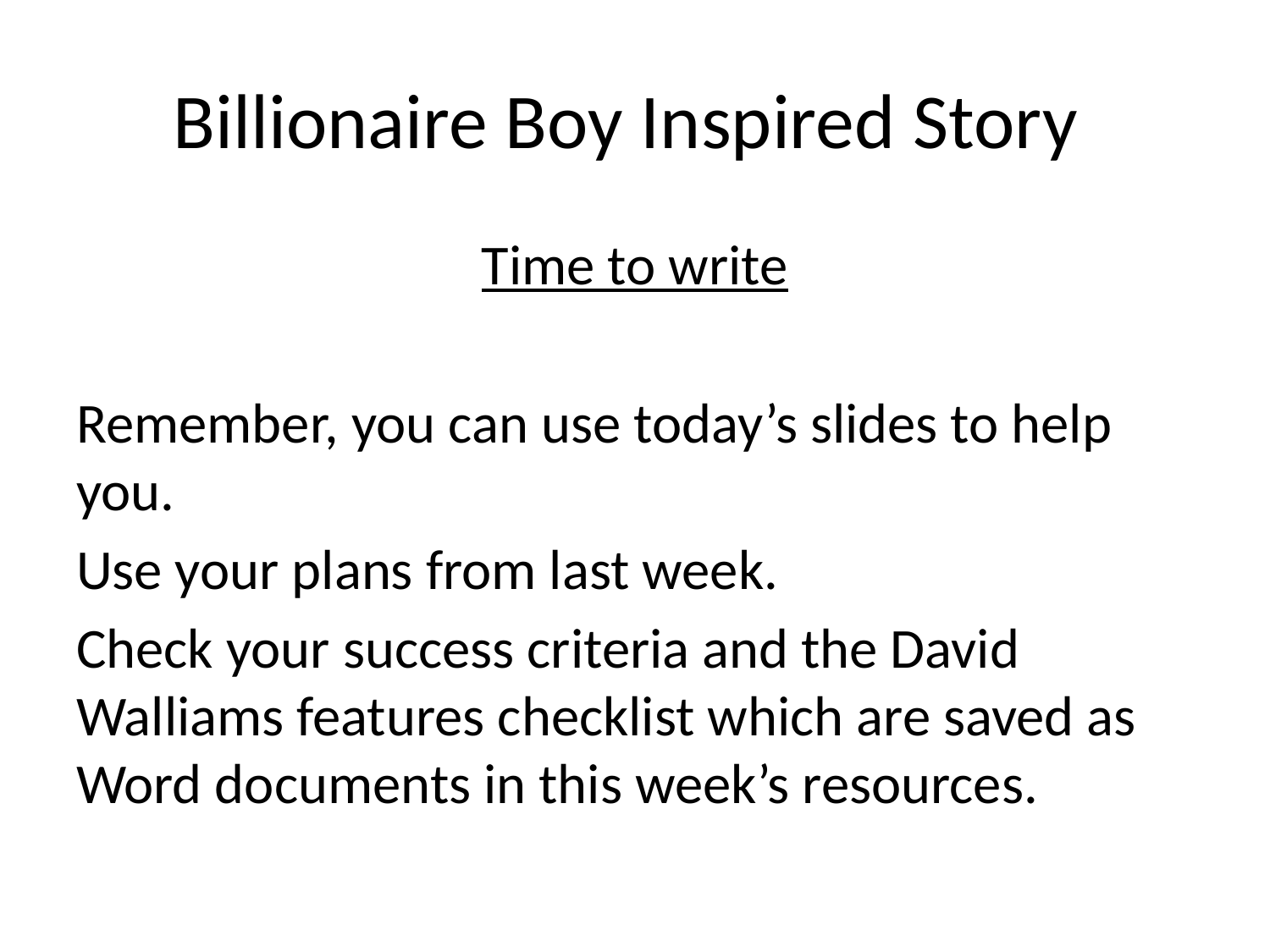

# Billionaire Boy Inspired Story
Time to write

Remember, you can use today’s slides to help you.
Use your plans from last week.
Check your success criteria and the David Walliams features checklist which are saved as Word documents in this week’s resources.